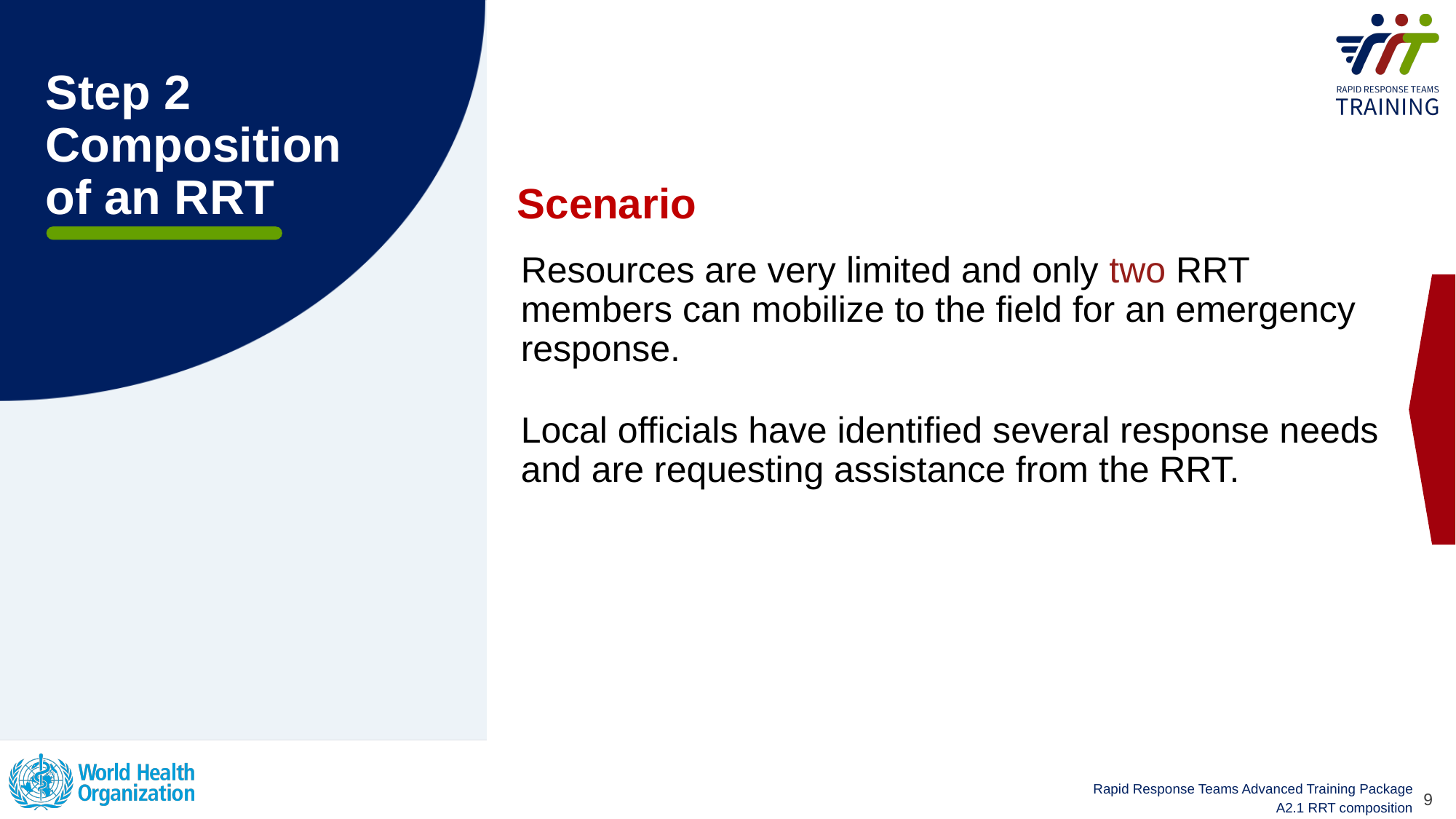

# Step 2  Composition of an RRT
Scenario

Resources are very limited and only two RRT members can mobilize to the field for an emergency response.

Local officials have identified several response needs and are requesting assistance from the RRT.
9